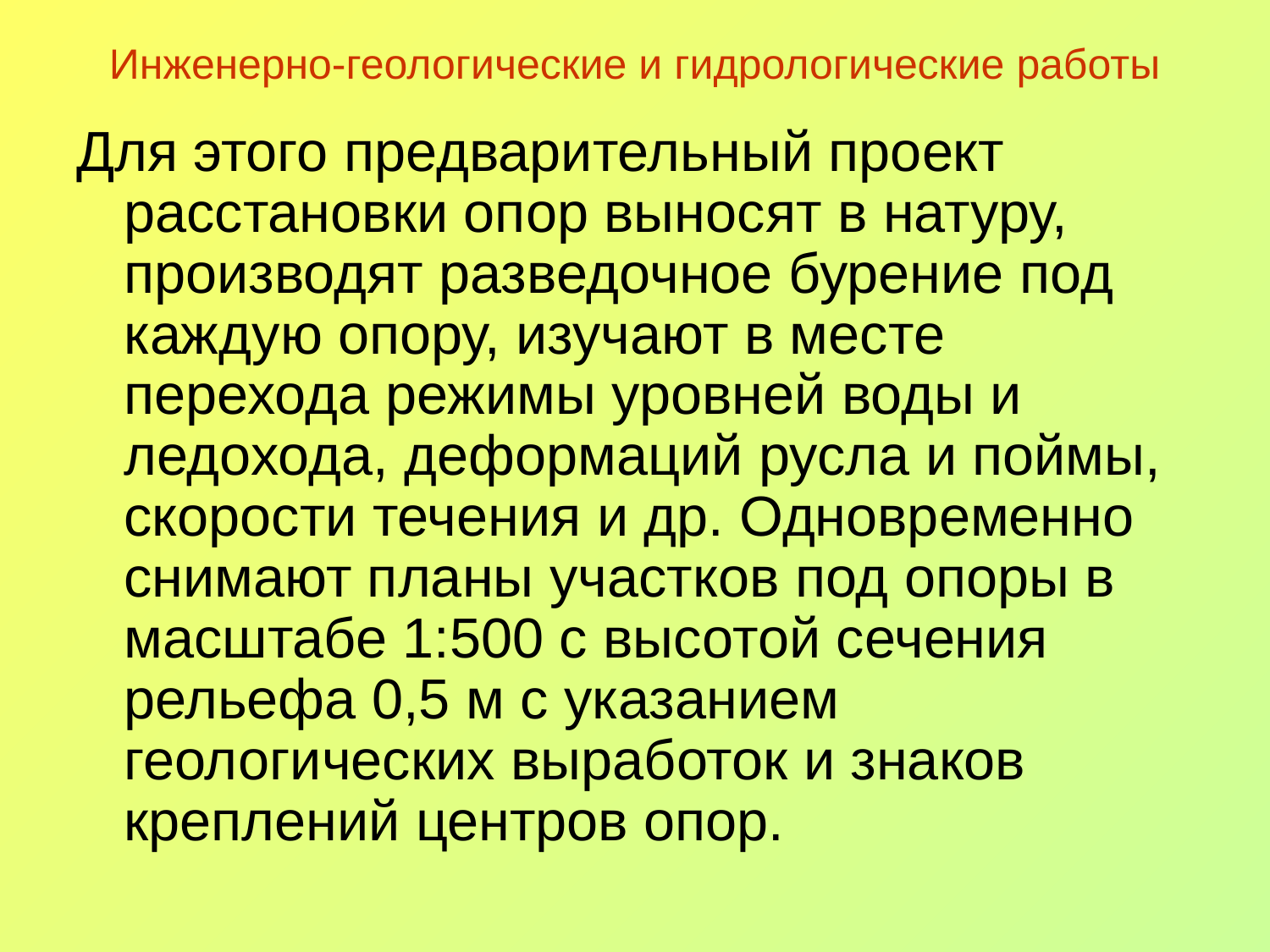

# Инженерно-геологические и гидрологические работы
Для этого предварительный проект расстановки опор выносят в натуру, производят разведочное бурение под каждую опору, изучают в месте перехода режимы уровней воды и ледохода, деформаций русла и поймы, скорости течения и др. Одновременно снимают планы участков под опоры в масштабе 1:500 с высотой сечения рельефа 0,5 м с указанием геологических выработок и знаков креплений центров опор.